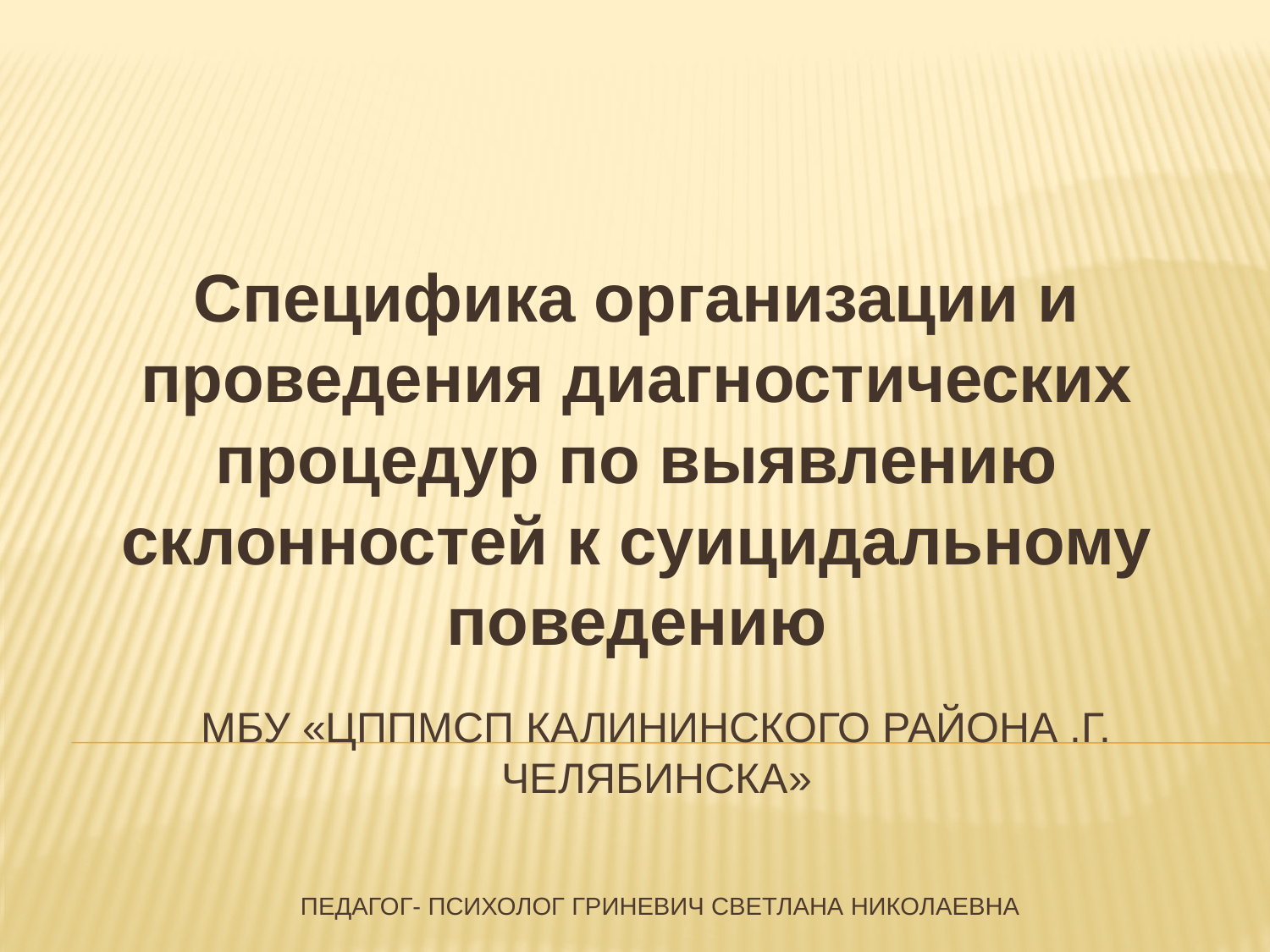

Специфика организации и проведения диагностических процедур по выявлению склонностей к суицидальному поведению

# МБУ «ЦППМСП Калининского района .г. Челябинска» педагог- психолог Гриневич Светлана Николаевна